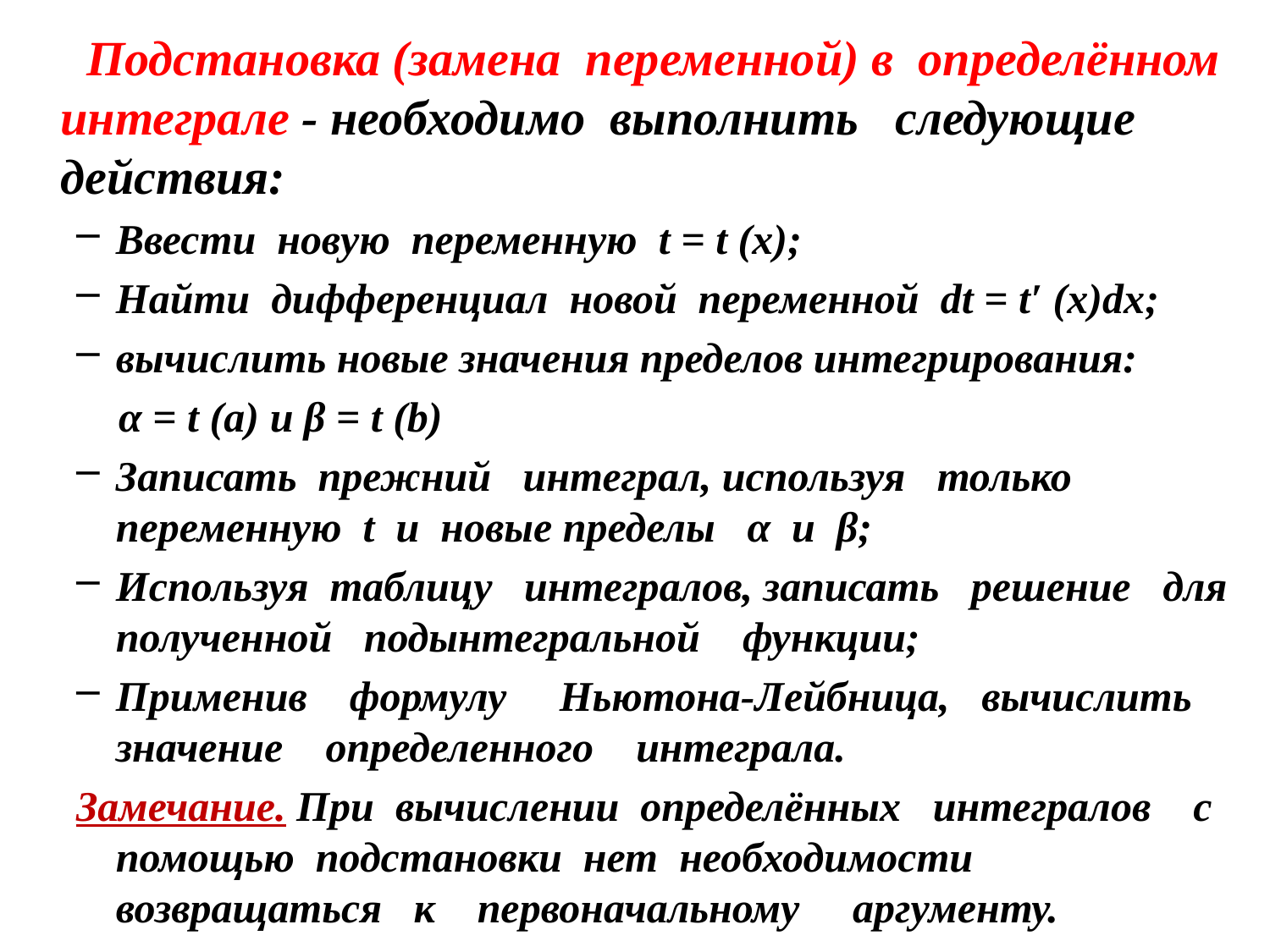

Подстановка (замена  переменной) в  определённом интеграле - необходимо  выполнить   следующие действия:
Ввести  новую  переменную  t = t (x);
Найти  дифференциал  новой  переменной  dt = t′ (x)dx;
вычислить новые значения пределов интегрирования:
          α = t (a) и β = t (b)
Записать  прежний   интеграл, используя   только переменную  t  и  новые пределы   α  и  β;
Используя  таблицу   интегралов, записать   решение   для   полученной   подынтегральной    функции;
Применив    формулу     Ньютона-Лейбница,   вычислить значение    определенного    интеграла.
Замечание. При  вычислении  определённых   интегралов    с помощью  подстановки  нет  необходимости  возвращаться   к    первоначальному     аргументу.